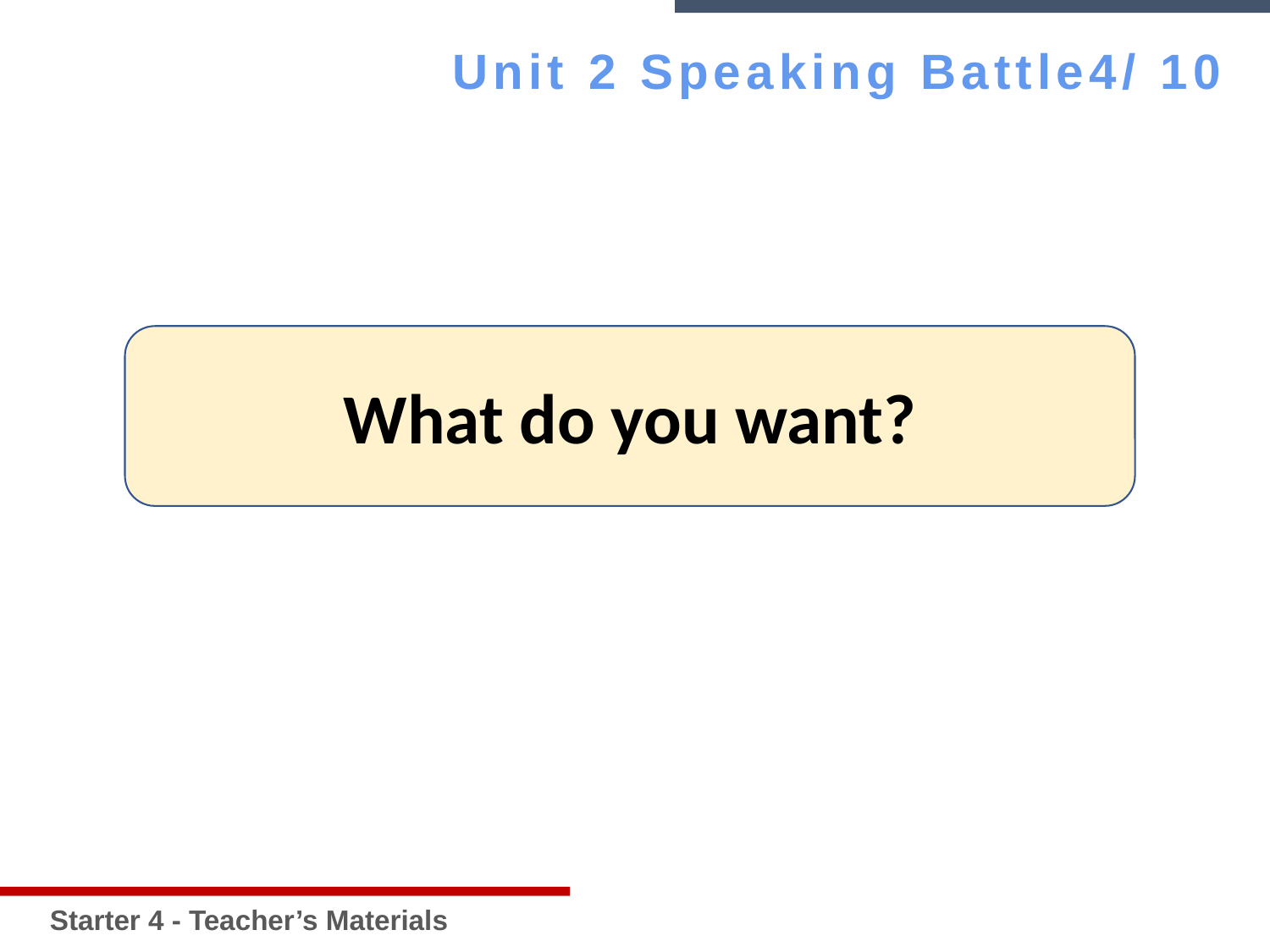

Starter 4 - Teacher’s Materials
Unit 2 Speaking Battle4/ 10
What do you want?